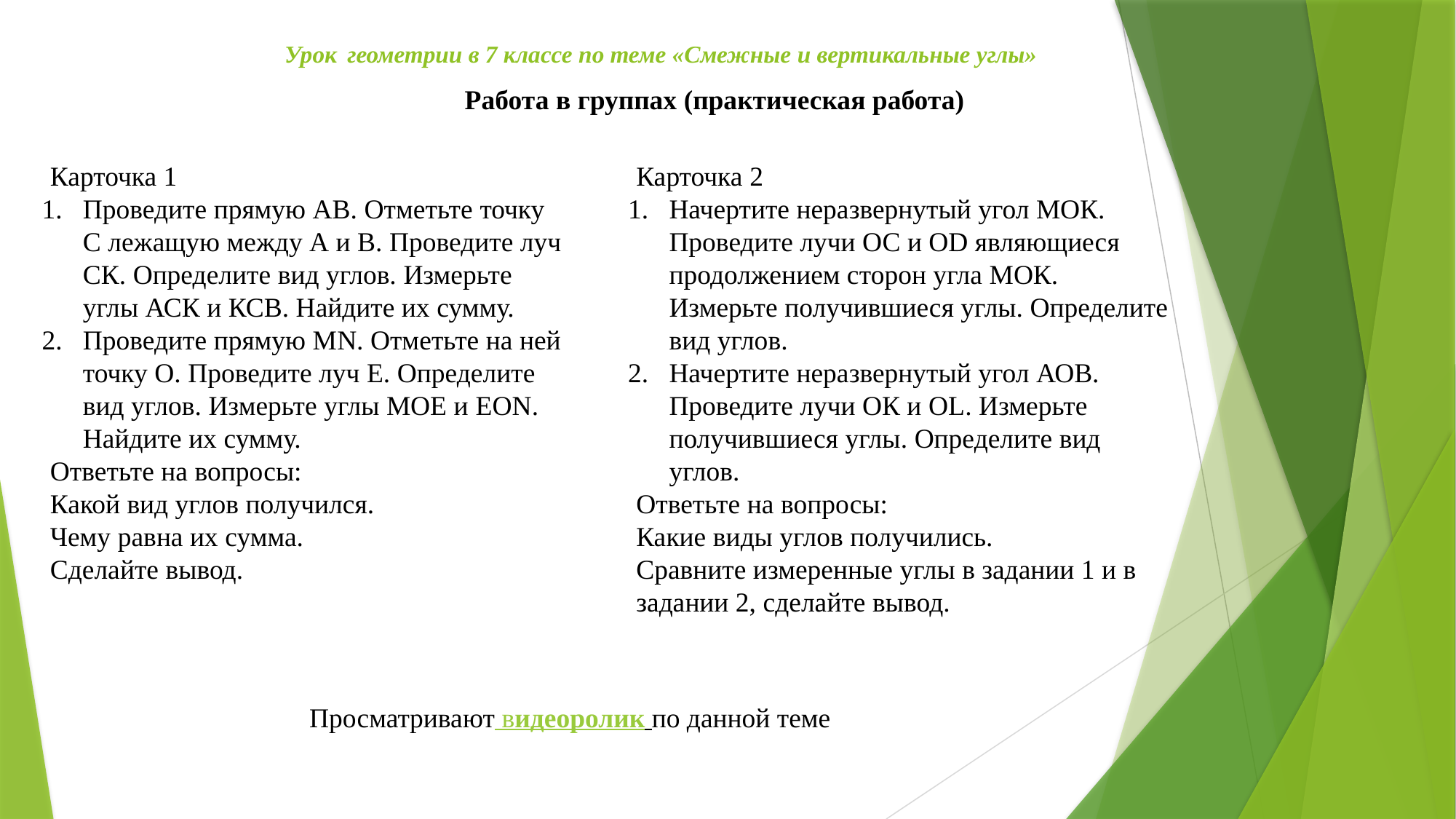

# Урок геометрии в 7 классе по теме «Смежные и вертикальные углы»
Работа в группах (практическая работа)
Карточка 1
Проведите прямую АВ. Отметьте точку С лежащую между А и В. Проведите луч СК. Определите вид углов. Измерьте углы АСК и КСВ. Найдите их сумму.
Проведите прямую МN. Отметьте на ней точку О. Проведите луч Е. Определите вид углов. Измерьте углы МОЕ и EON. Найдите их сумму.
Ответьте на вопросы:
Какой вид углов получился.
Чему равна их сумма.
Сделайте вывод.
Карточка 2
Начертите неразвернутый угол МОК. Проведите лучи ОС и ОD являющиеся продолжением сторон угла МОК. Измерьте получившиеся углы. Определите вид углов.
Начертите неразвернутый угол АОВ. Проведите лучи ОК и ОL. Измерьте получившиеся углы. Определите вид углов.
Ответьте на вопросы:
Какие виды углов получились.
Сравните измеренные углы в задании 1 и в задании 2, сделайте вывод.
Просматривают видеоролик по данной теме